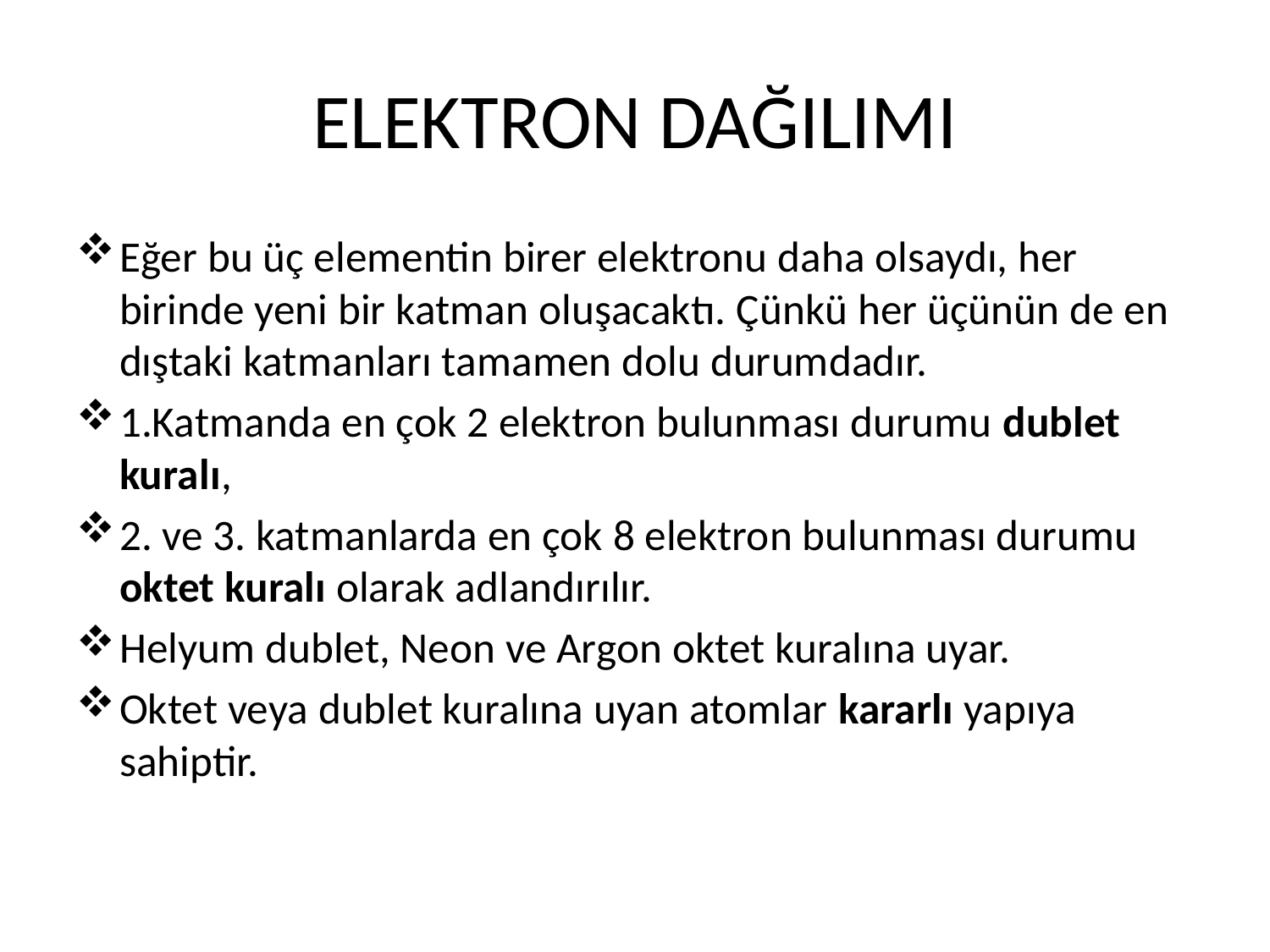

# ELEKTRON DAĞILIMI
Eğer bu üç elementin birer elektronu daha olsaydı, her birinde yeni bir katman oluşacaktı. Çünkü her üçünün de en dıştaki katmanları tamamen dolu durumdadır.
1.Katmanda en çok 2 elektron bulunması durumu dublet kuralı,
2. ve 3. katmanlarda en çok 8 elektron bulunması durumu oktet kuralı olarak adlandırılır.
Helyum dublet, Neon ve Argon oktet kuralına uyar.
Oktet veya dublet kuralına uyan atomlar kararlı yapıya sahiptir.